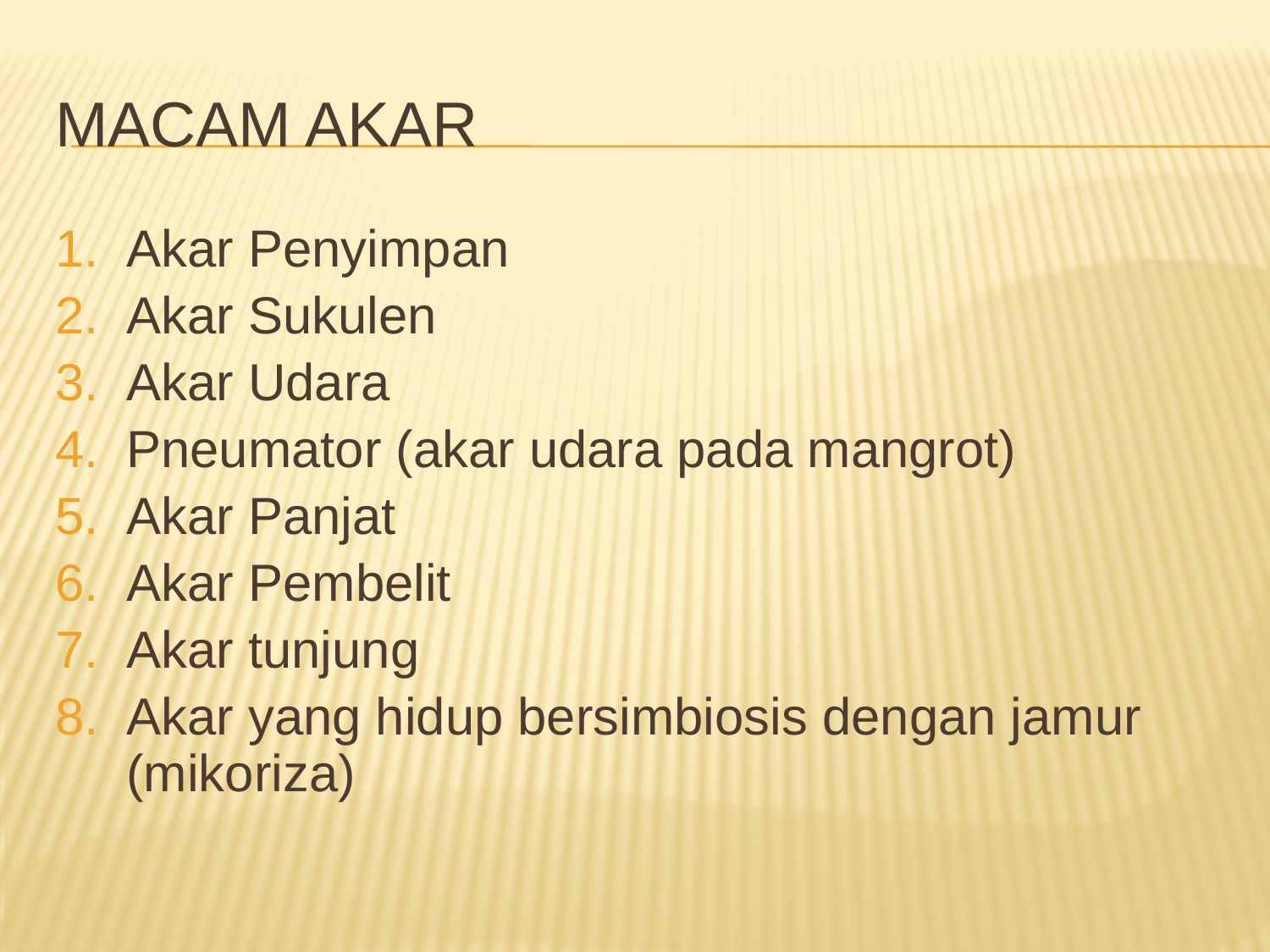

# MACAM AKAR
Akar Penyimpan
Akar Sukulen
Akar Udara
Pneumator (akar udara pada mangrot)
Akar Panjat
Akar Pembelit
Akar tunjung
Akar yang hidup bersimbiosis dengan jamur (mikoriza)